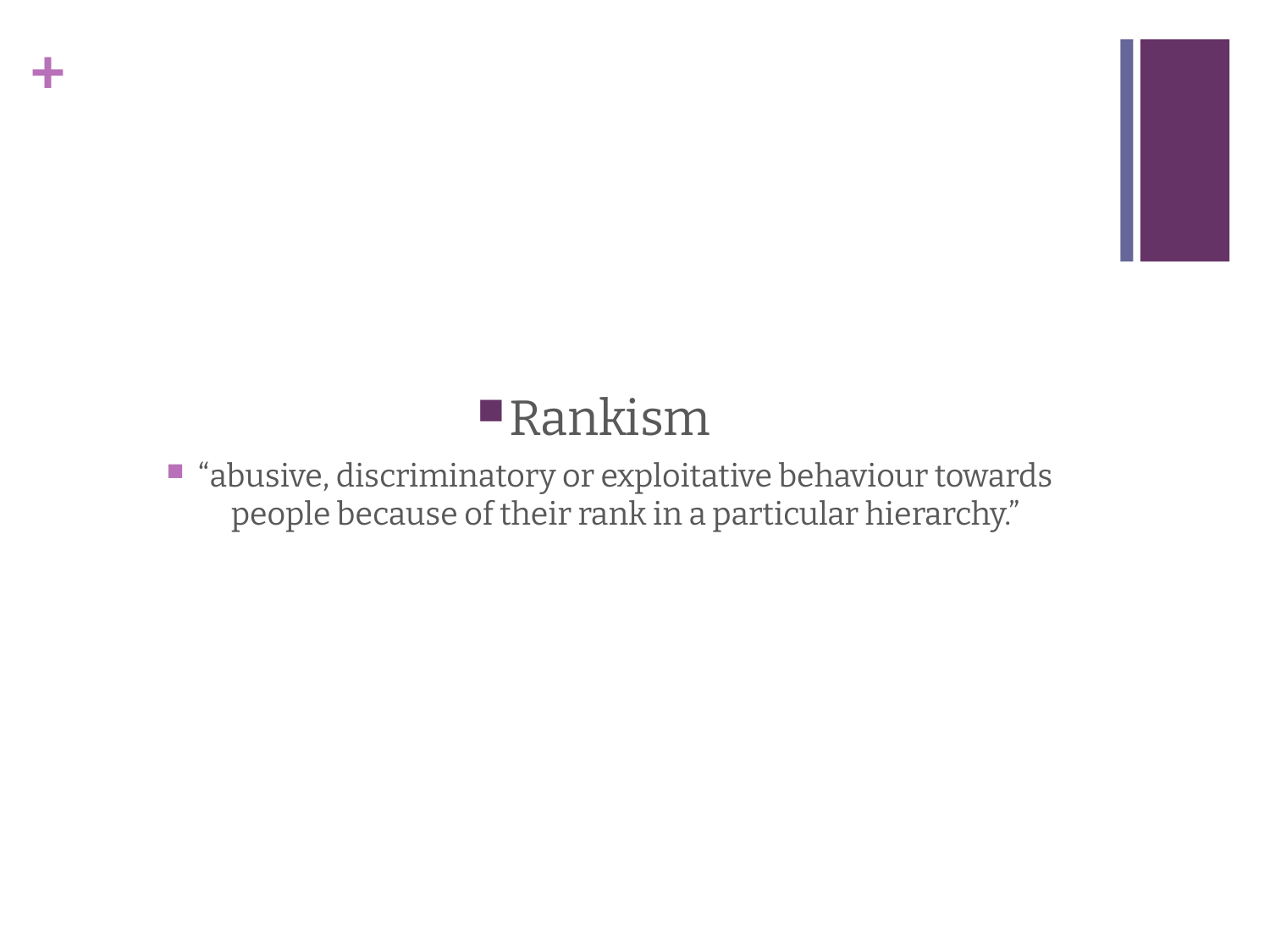

#
Rankism
“abusive, discriminatory or exploitative behaviour towards people because of their rank in a particular hierarchy.”